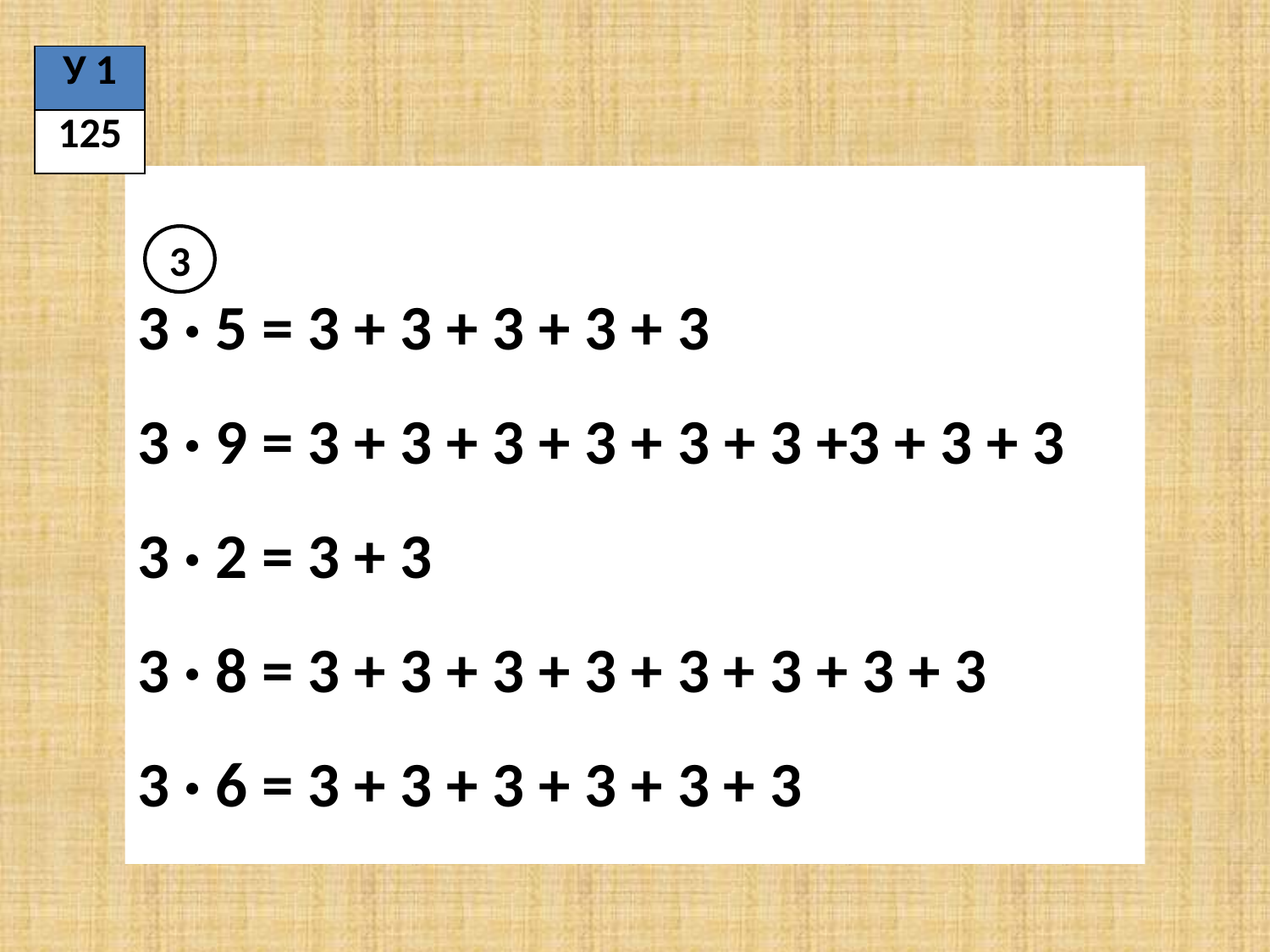

| У 1 |
| --- |
| 125 |

3 · 5 = 3 + 3 + 3 + 3 + 3
3 · 9 = 3 + 3 + 3 + 3 + 3 + 3 +3 + 3 + 3
3 · 2 = 3 + 3
3 · 8 = 3 + 3 + 3 + 3 + 3 + 3 + 3 + 3
3 · 6 = 3 + 3 + 3 + 3 + 3 + 3

3